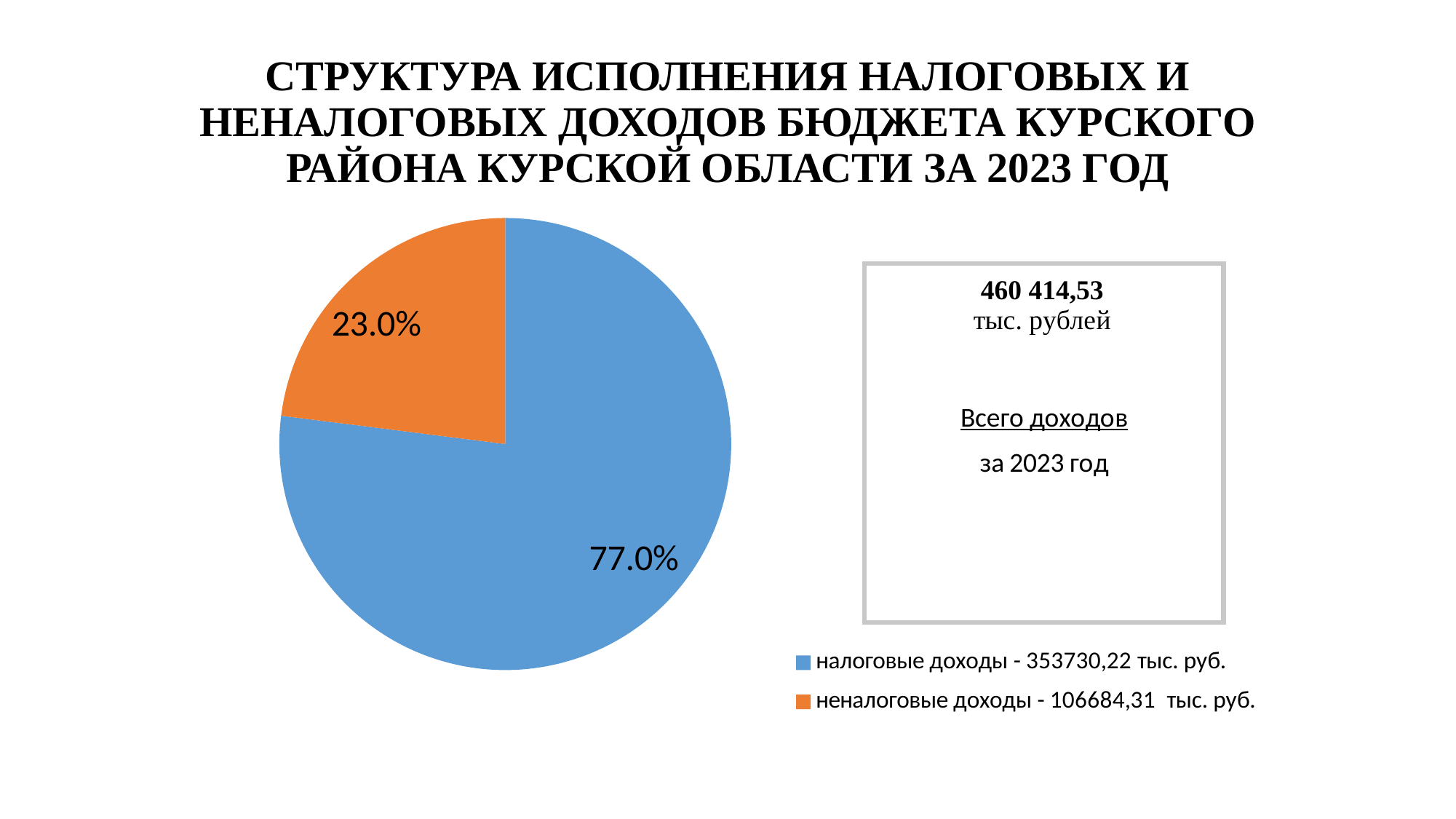

# СТРУКТУРА ИСПОЛНЕНИЯ НАЛОГОВЫХ И НЕНАЛОГОВЫХ ДОХОДОВ БЮДЖЕТА КУРСКОГО РАЙОНА КУРСКОЙ ОБЛАСТИ ЗА 2023 ГОД

### Chart

| Category | 2023 год |
|---|---|
| налоговые доходы - 353730,22 тыс. руб. | 0.77 |
| неналоговые доходы - 106684,31  тыс. руб. | 0.23 |